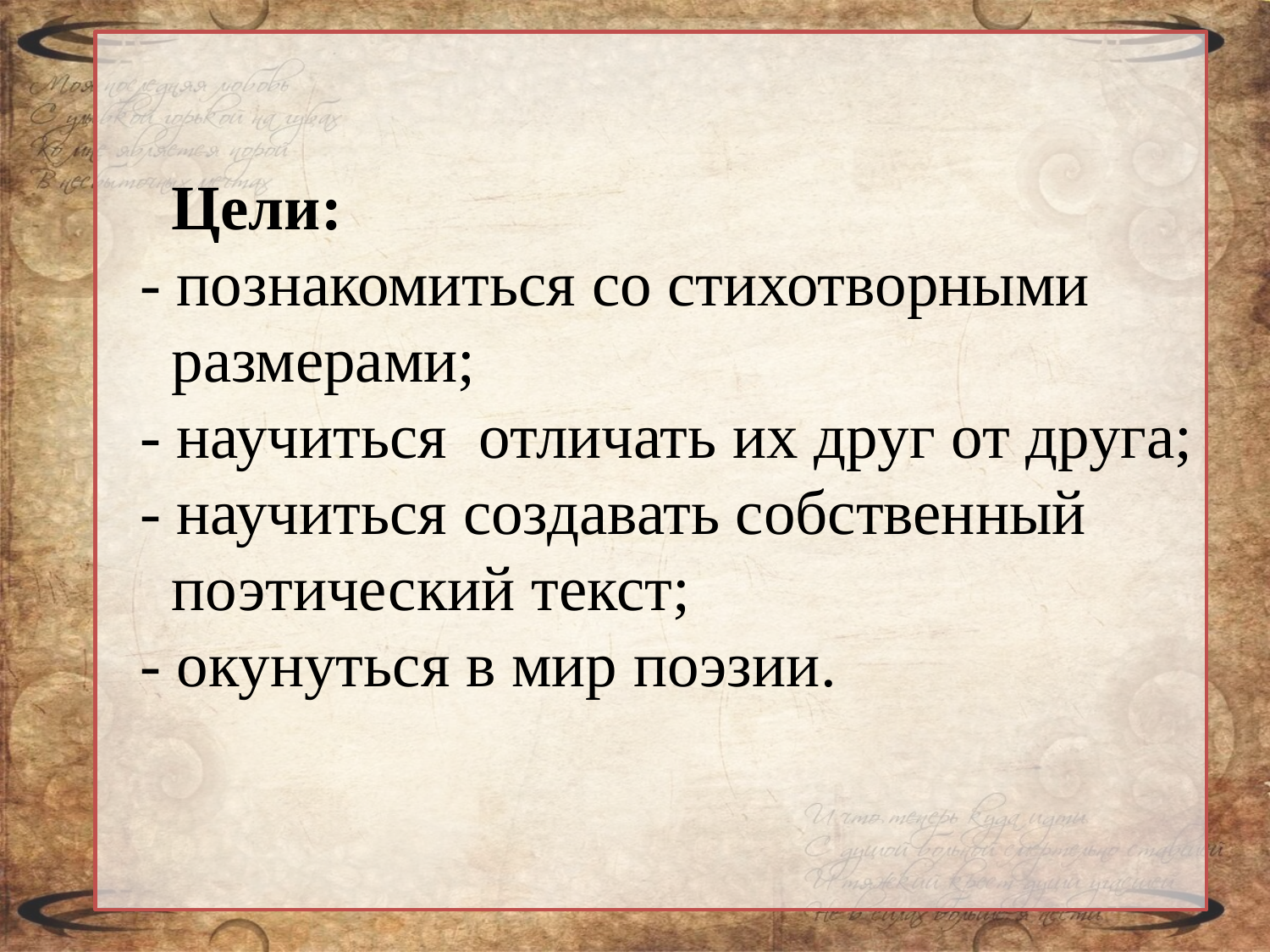

Цели:
  - познакомиться со стихотворными
    размерами;
  - научиться  отличать их друг от друга;
  - научиться создавать собственный
    поэтический текст;
  - окунуться в мир поэзии.